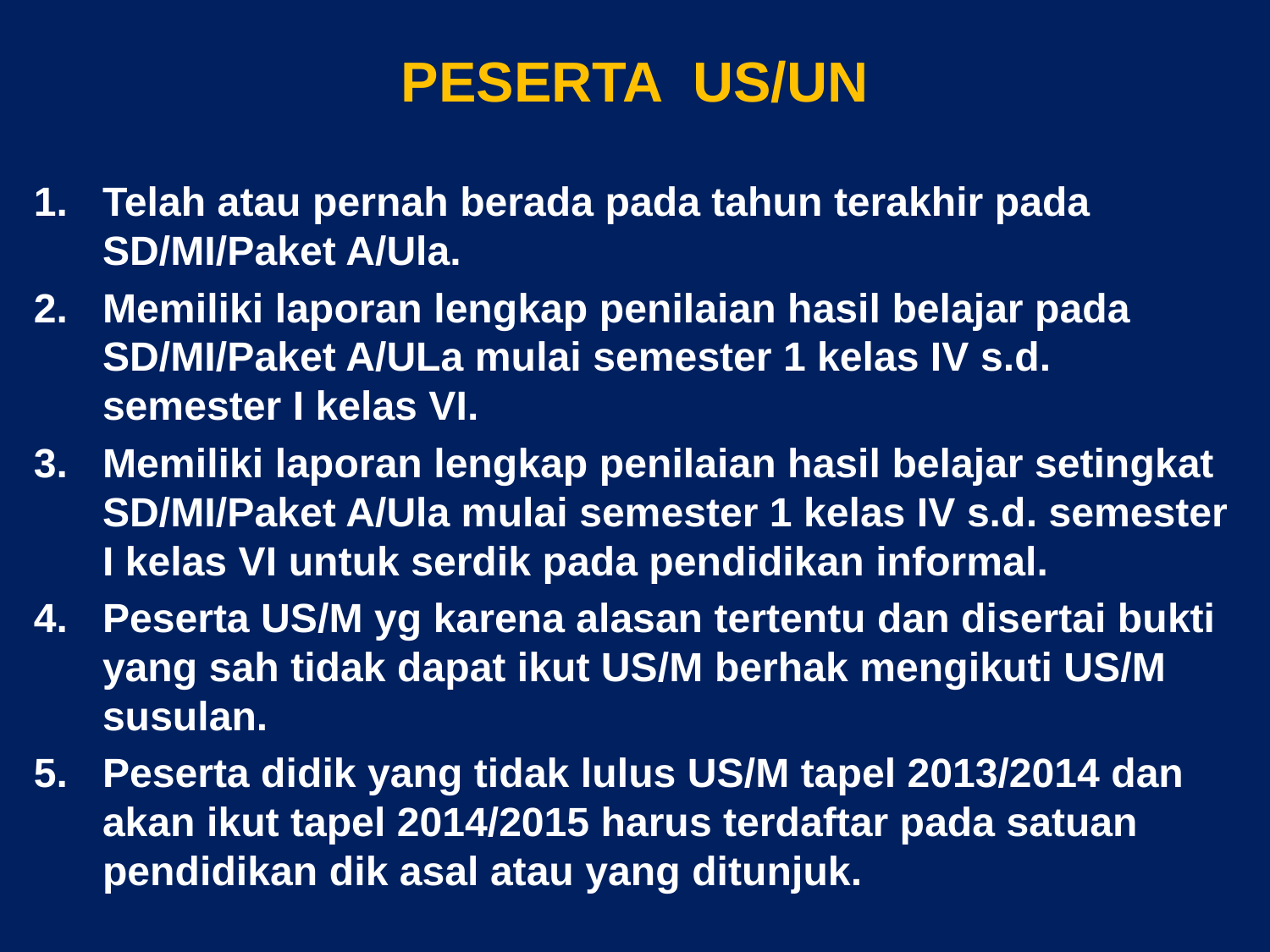

# PESERTA  US/UN
Telah atau pernah berada pada tahun terakhir pada SD/MI/Paket A/Ula.
Memiliki laporan lengkap penilaian hasil belajar pada SD/MI/Paket A/ULa mulai semester 1 kelas IV s.d. semester I kelas VI.
3.	Memiliki laporan lengkap penilaian hasil belajar setingkat SD/MI/Paket A/Ula mulai semester 1 kelas IV s.d. semester I kelas VI untuk serdik pada pendidikan informal.
Peserta US/M yg karena alasan tertentu dan disertai bukti yang sah tidak dapat ikut US/M berhak mengikuti US/M susulan.
Peserta didik yang tidak lulus US/M tapel 2013/2014 dan akan ikut tapel 2014/2015 harus terdaftar pada satuan pendidikan dik asal atau yang ditunjuk.